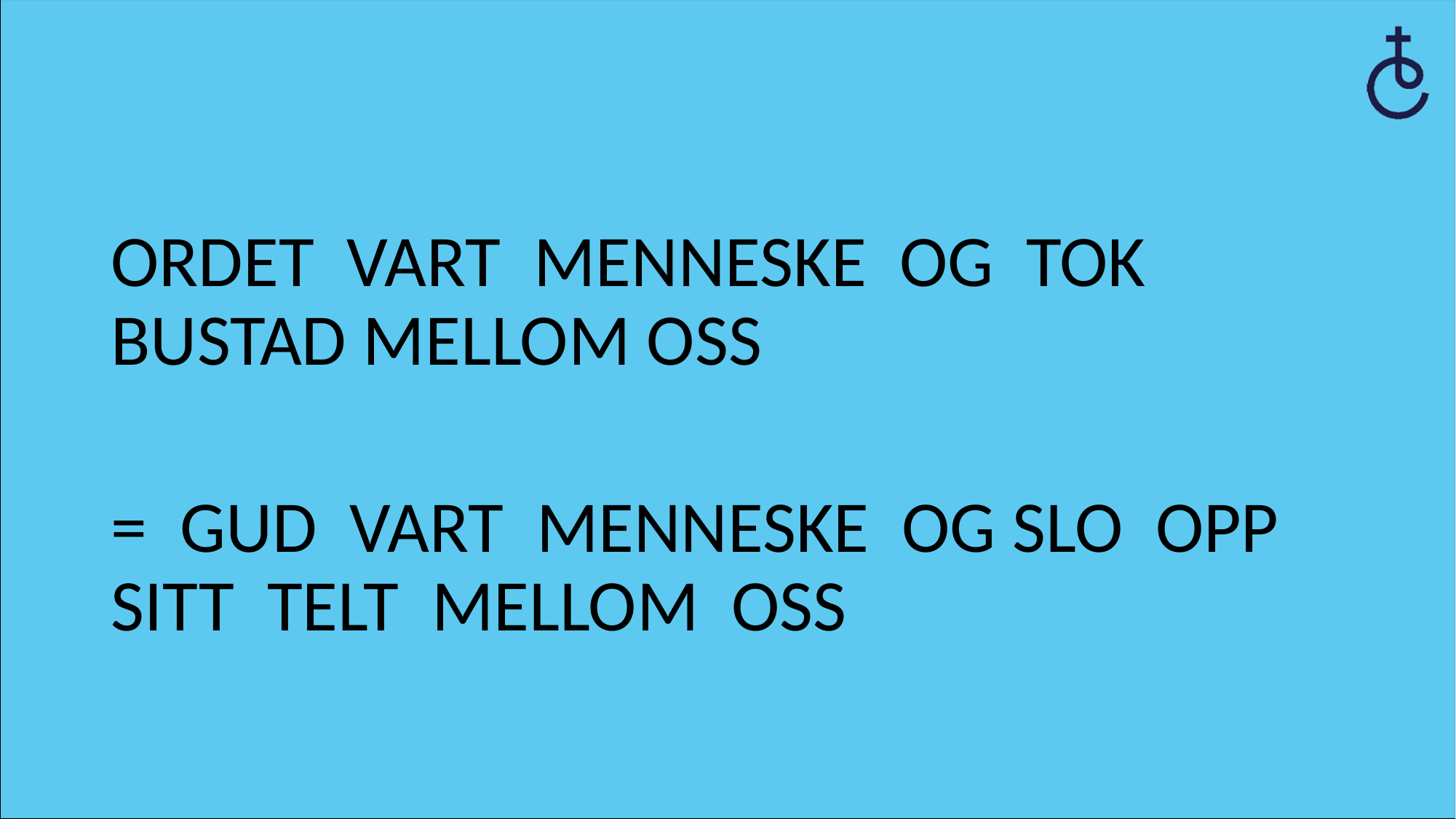

ORDET  VART  MENNESKE  OG  TOK BUSTAD MELLOM OSS

=  GUD  VART  MENNESKE  OG SLO  OPP  SITT  TELT  MELLOM  OSS